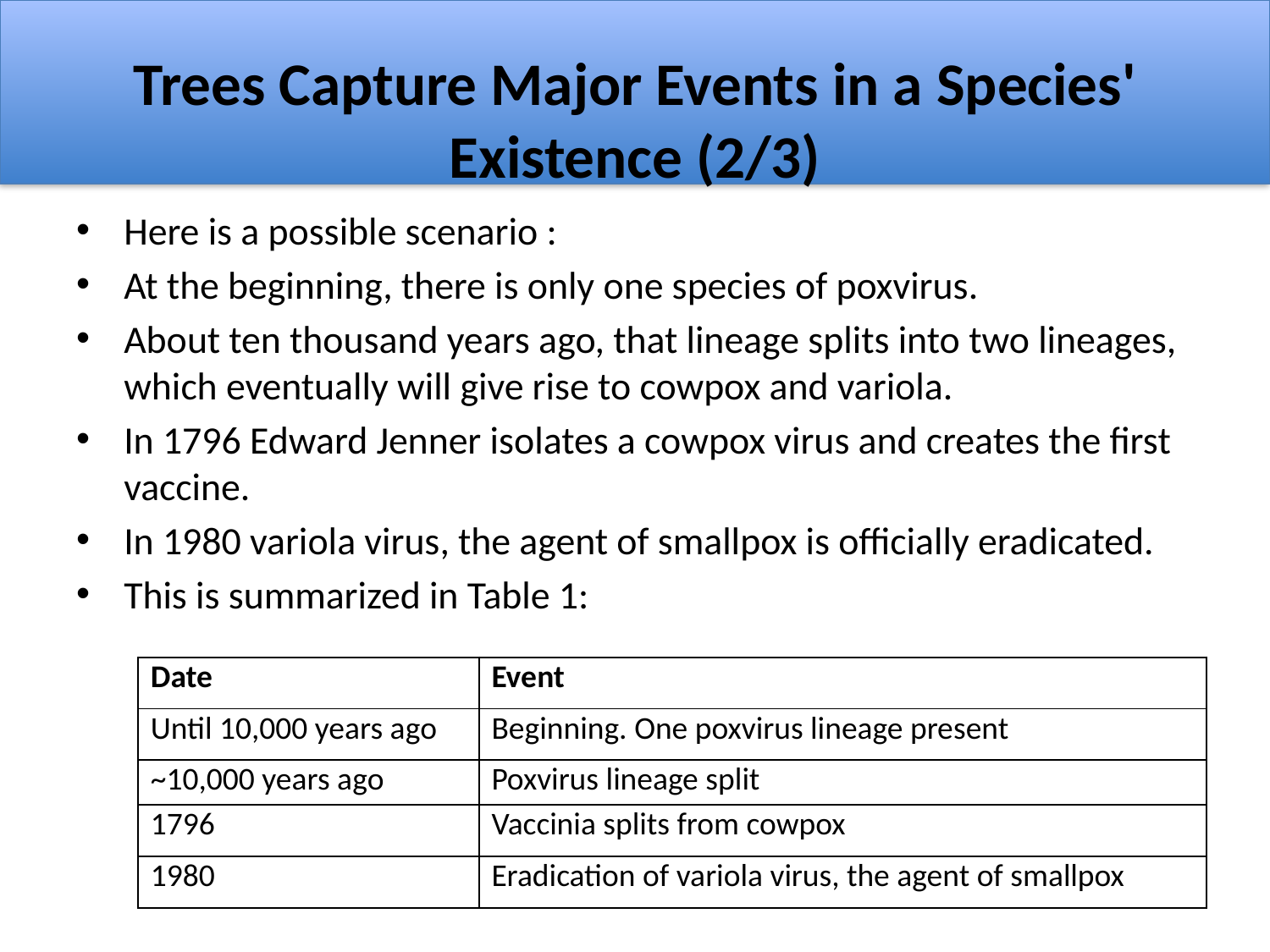

# Trees Capture Major Events in a Species' Existence (2/3)
Here is a possible scenario :
At the beginning, there is only one species of poxvirus.
About ten thousand years ago, that lineage splits into two lineages, which eventually will give rise to cowpox and variola.
In 1796 Edward Jenner isolates a cowpox virus and creates the first vaccine.
In 1980 variola virus, the agent of smallpox is officially eradicated.
This is summarized in Table 1:
| Date | Event |
| --- | --- |
| Until 10,000 years ago | Beginning. One poxvirus lineage present |
| ~10,000 years ago | Poxvirus lineage split |
| 1796 | Vaccinia splits from cowpox |
| 1980 | Eradication of variola virus, the agent of smallpox |